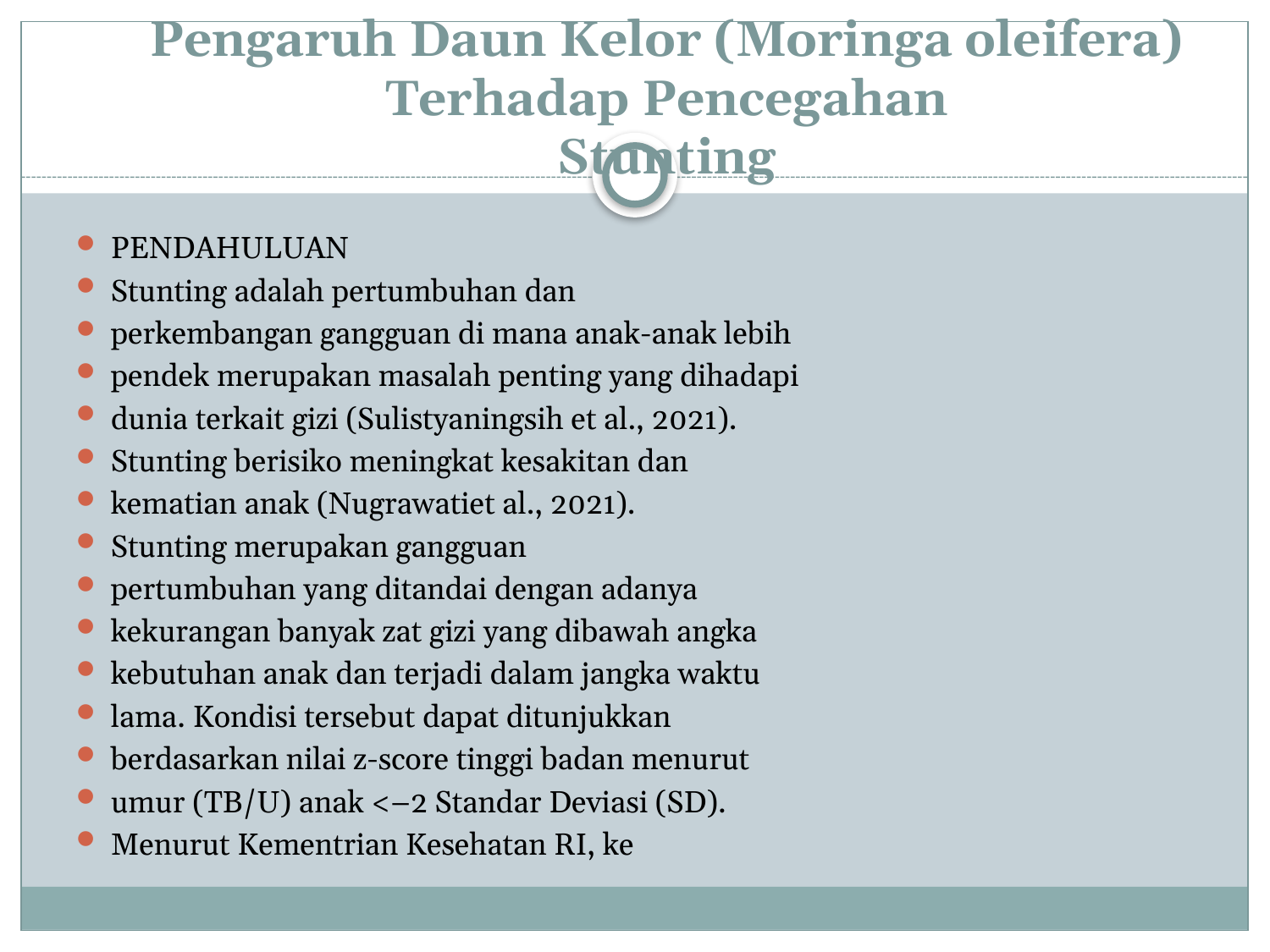

# Pengaruh Daun Kelor (Moringa oleifera) Terhadap Pencegahan Stunting
PENDAHULUAN
Stunting adalah pertumbuhan dan
perkembangan gangguan di mana anak-anak lebih
pendek merupakan masalah penting yang dihadapi
dunia terkait gizi (Sulistyaningsih et al., 2021).
Stunting berisiko meningkat kesakitan dan
kematian anak (Nugrawatiet al., 2021).
Stunting merupakan gangguan
pertumbuhan yang ditandai dengan adanya
kekurangan banyak zat gizi yang dibawah angka
kebutuhan anak dan terjadi dalam jangka waktu
lama. Kondisi tersebut dapat ditunjukkan
berdasarkan nilai z-score tinggi badan menurut
umur (TB/U) anak <–2 Standar Deviasi (SD).
Menurut Kementrian Kesehatan RI, ke